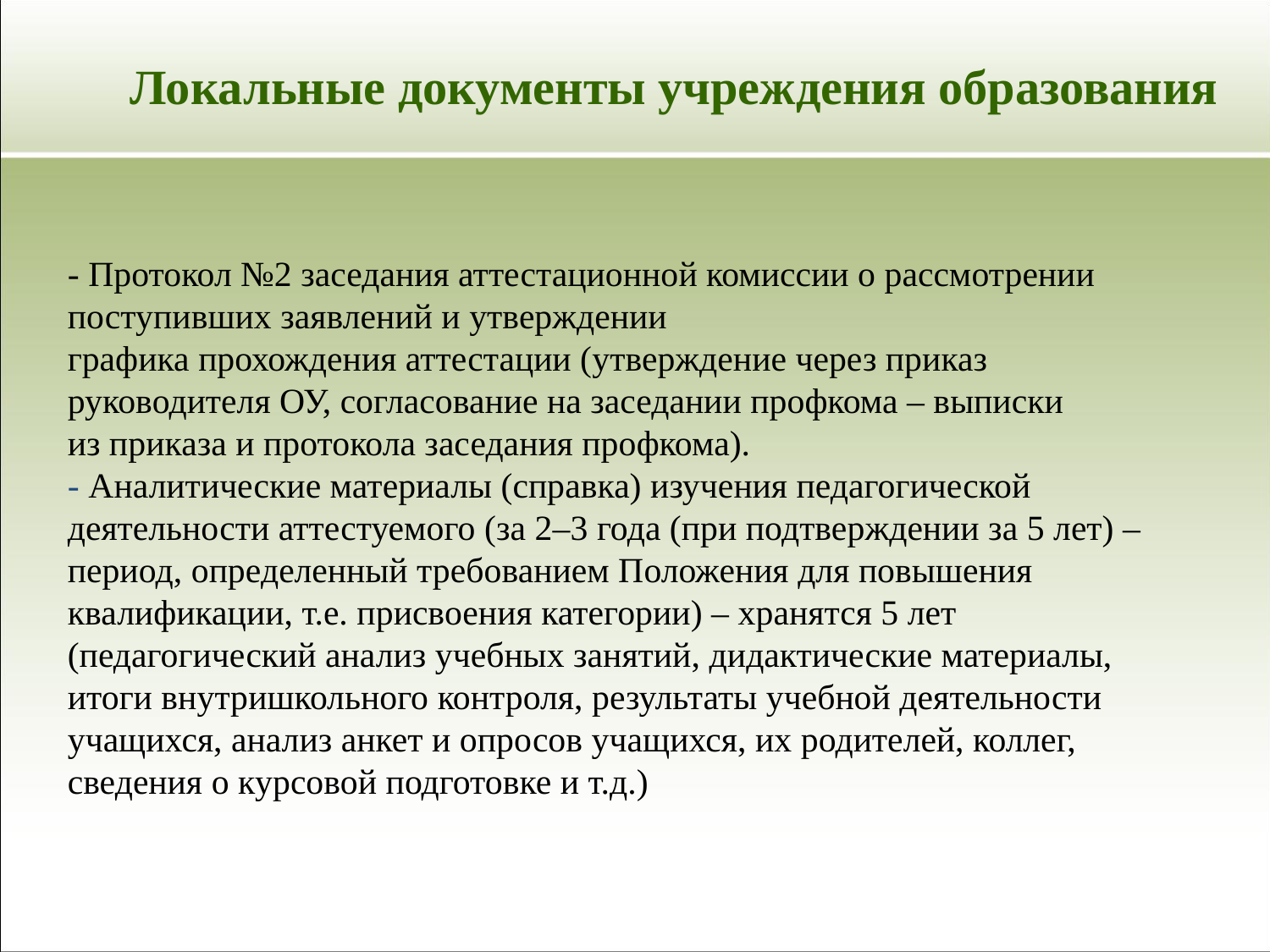

Локальные документы учреждения образования
- Протокол №2 заседания аттестационной комиссии о рассмотрении поступивших заявлений и утверждении
графика прохождения аттестации (утверждение через приказ руководителя ОУ, согласование на заседании профкома – выписки из приказа и протокола заседания профкома).
- Аналитические материалы (справка) изучения педагогической деятельности аттестуемого (за 2–3 года (при подтверждении за 5 лет) – период, определенный требованием Положения для повышения квалификации, т.е. присвоения категории) – хранятся 5 лет (педагогический анализ учебных занятий, дидактические материалы, итоги внутришкольного контроля, результаты учебной деятельности учащихся, анализ анкет и опросов учащихся, их родителей, коллег, сведения о курсовой подготовке и т.д.)